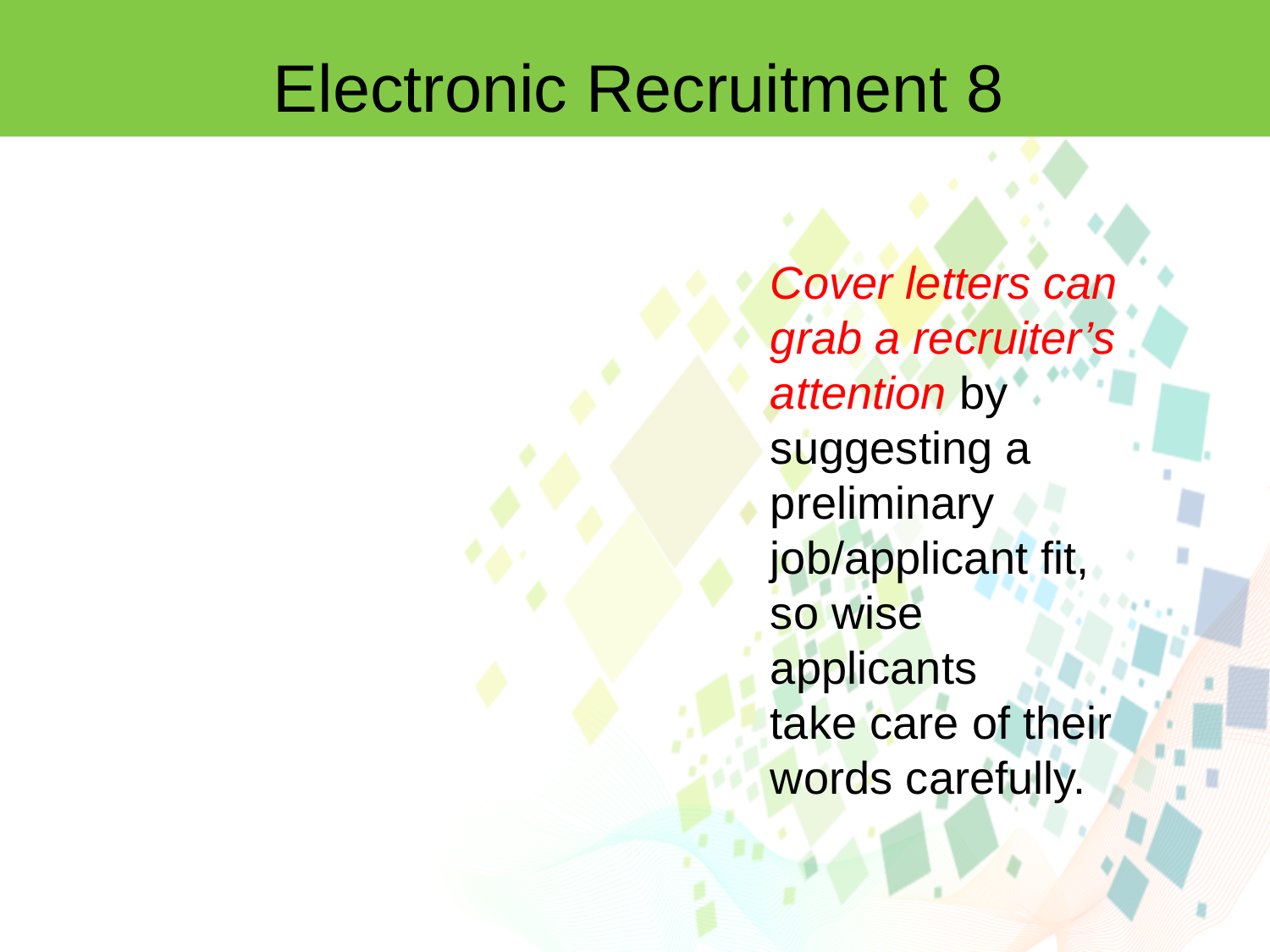

Electronic Recruitment 8
Cover letters can grab a recruiter’s attention by suggesting a preliminary job/applicant fit, so wise applicants
take care of their words carefully.